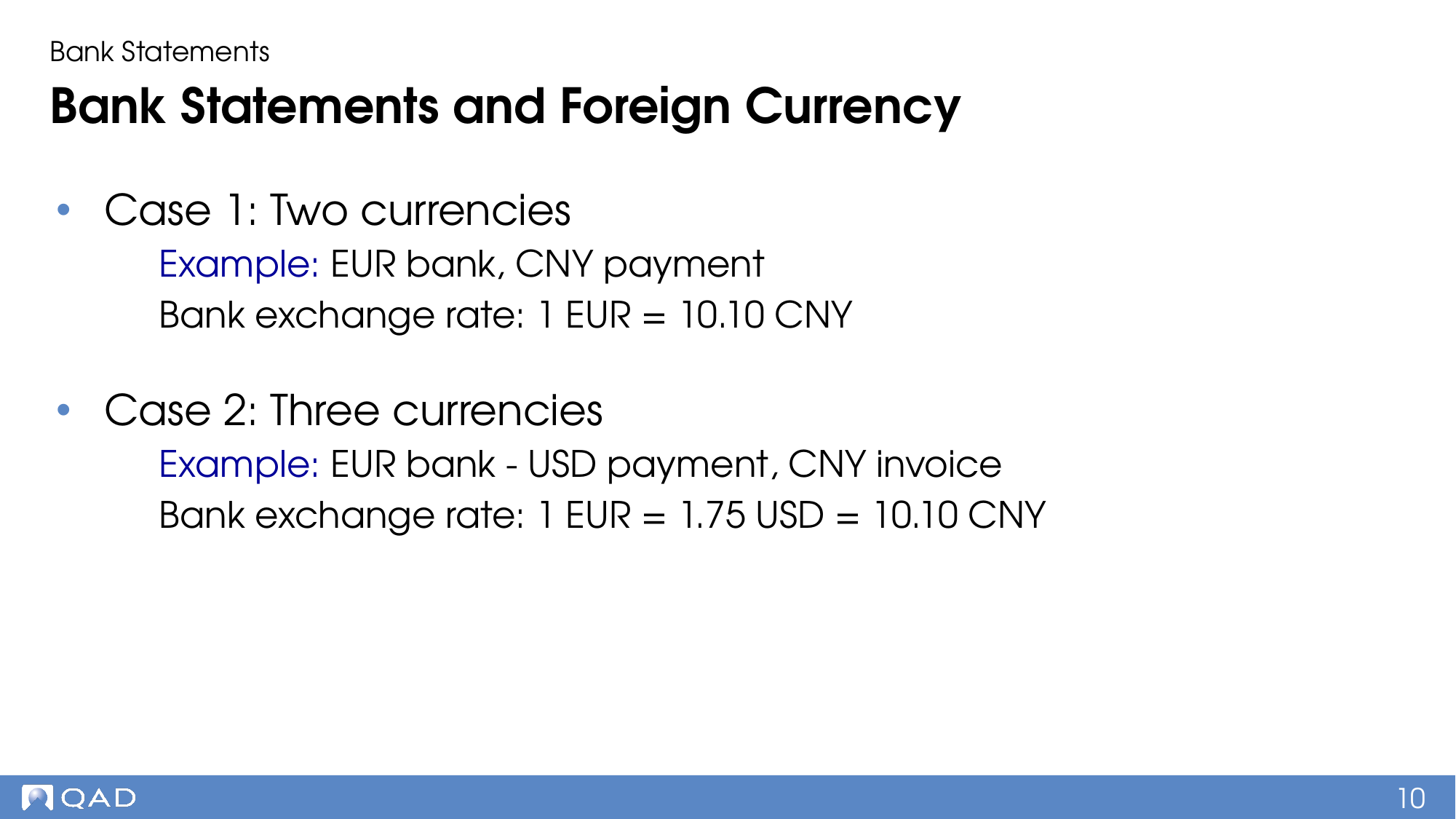

Bank Statements
# Bank Statements and Foreign Currency
Case 1: Two currencies
Example: EUR bank, CNY payment
Bank exchange rate: 1 EUR = 10.10 CNY

Case 2: Three currencies
Example: EUR bank - USD payment, CNY invoice
Bank exchange rate: 1 EUR = 1.75 USD = 10.10 CNY
10